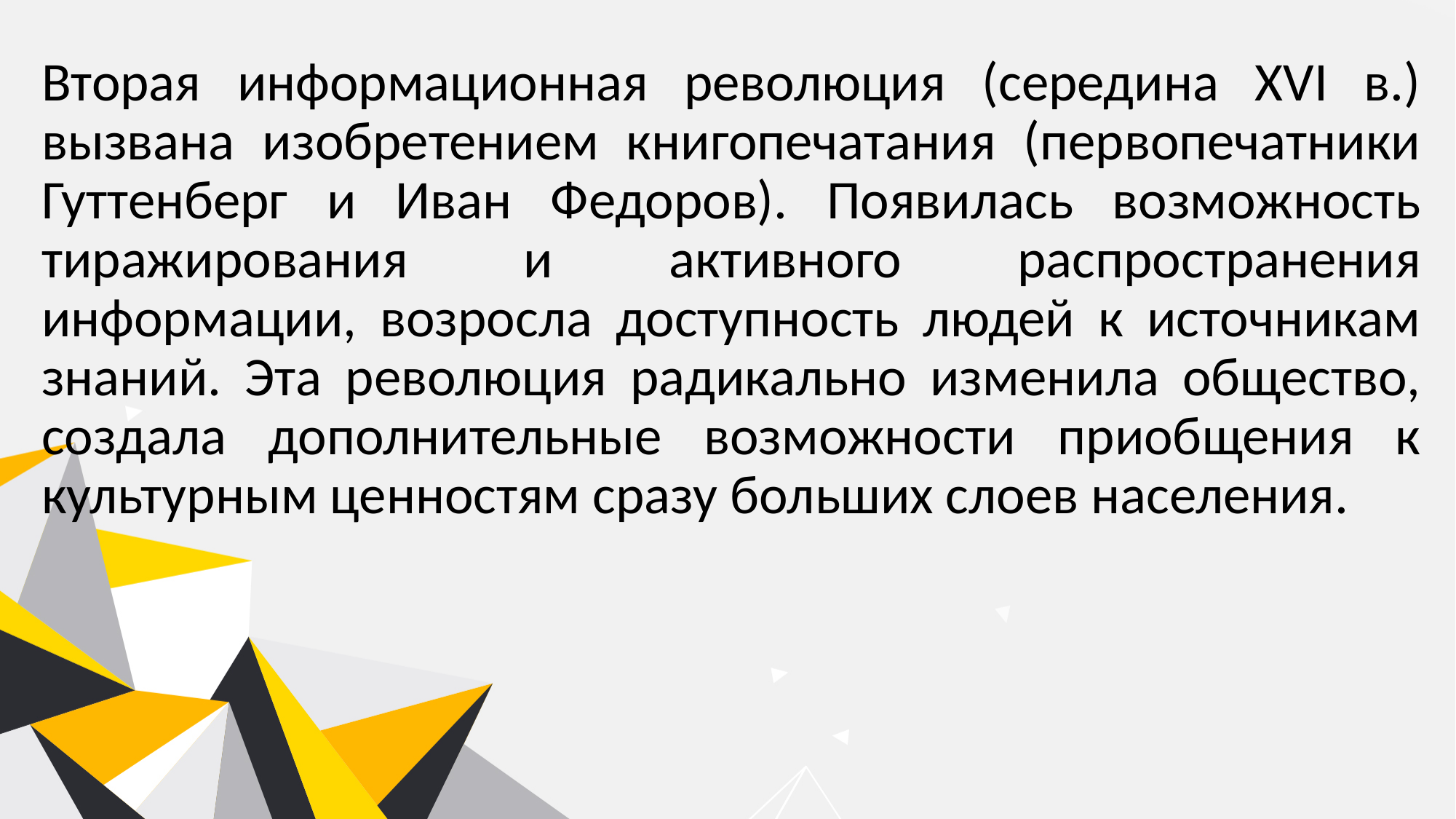

Вторая информационная революция (середина XVI в.) вызвана изобретением книгопечатания (первопечатники Гуттенберг и Иван Федоров). Появилась возможность тиражирования и активного распространения информации, возросла доступность людей к источникам знаний. Эта революция радикально изменила общество, создала дополнительные возможности приобщения к культурным ценностям сразу больших слоев населения.